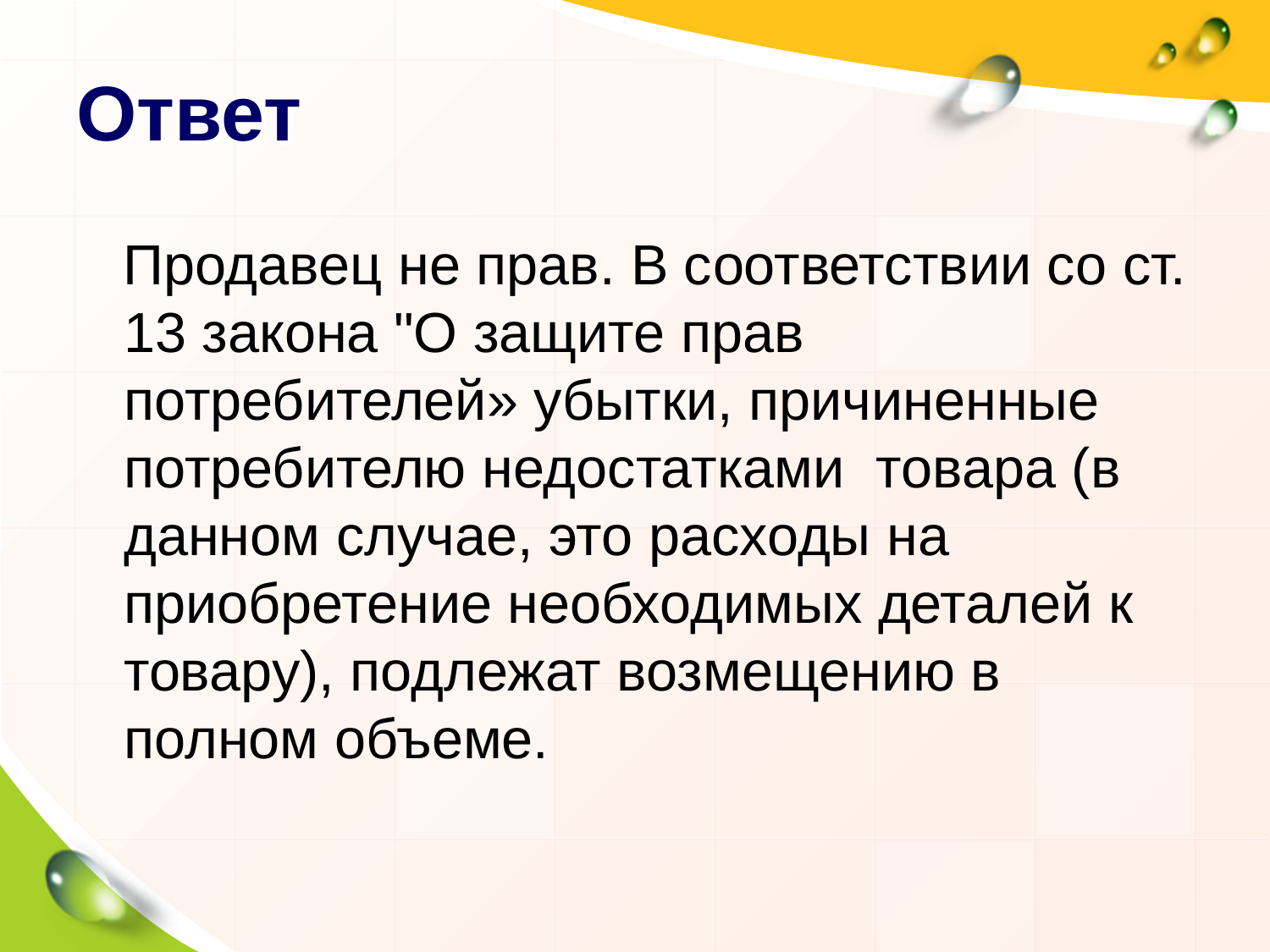

# Ответ
   Продавец не прав. В соответствии со ст. 13 закона "О защите прав потребителей» убытки, причиненные потребителю недостатками  товара (в данном случае, это расходы на приобретение необходимых деталей к товару), подлежат возмещению в полном объеме.